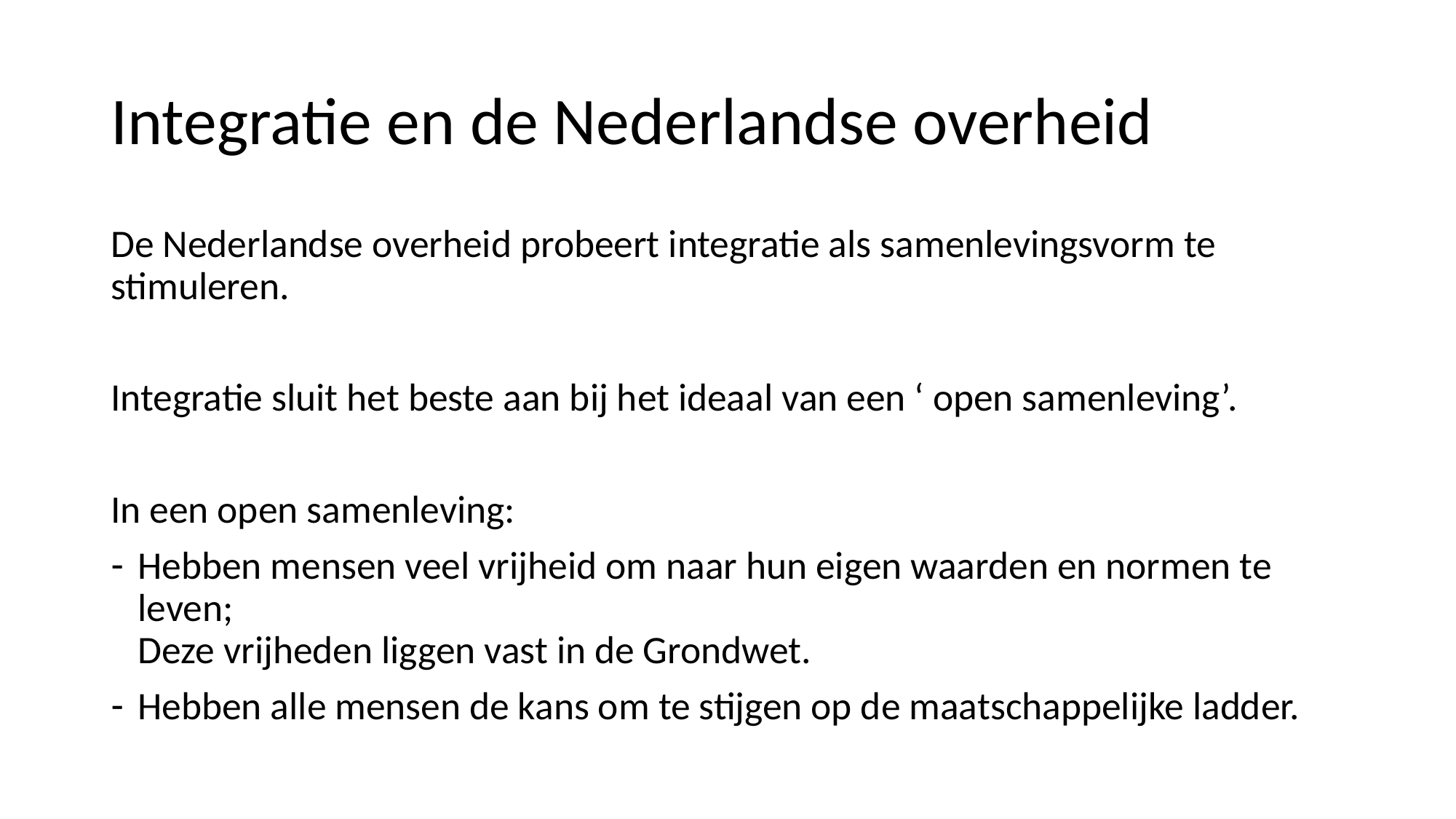

# Integratie en de Nederlandse overheid
De Nederlandse overheid probeert integratie als samenlevingsvorm te stimuleren.

Integratie sluit het beste aan bij het ideaal van een ‘ open samenleving’.

In een open samenleving:
Hebben mensen veel vrijheid om naar hun eigen waarden en normen te leven;
Deze vrijheden liggen vast in de Grondwet.
Hebben alle mensen de kans om te stijgen op de maatschappelijke ladder.